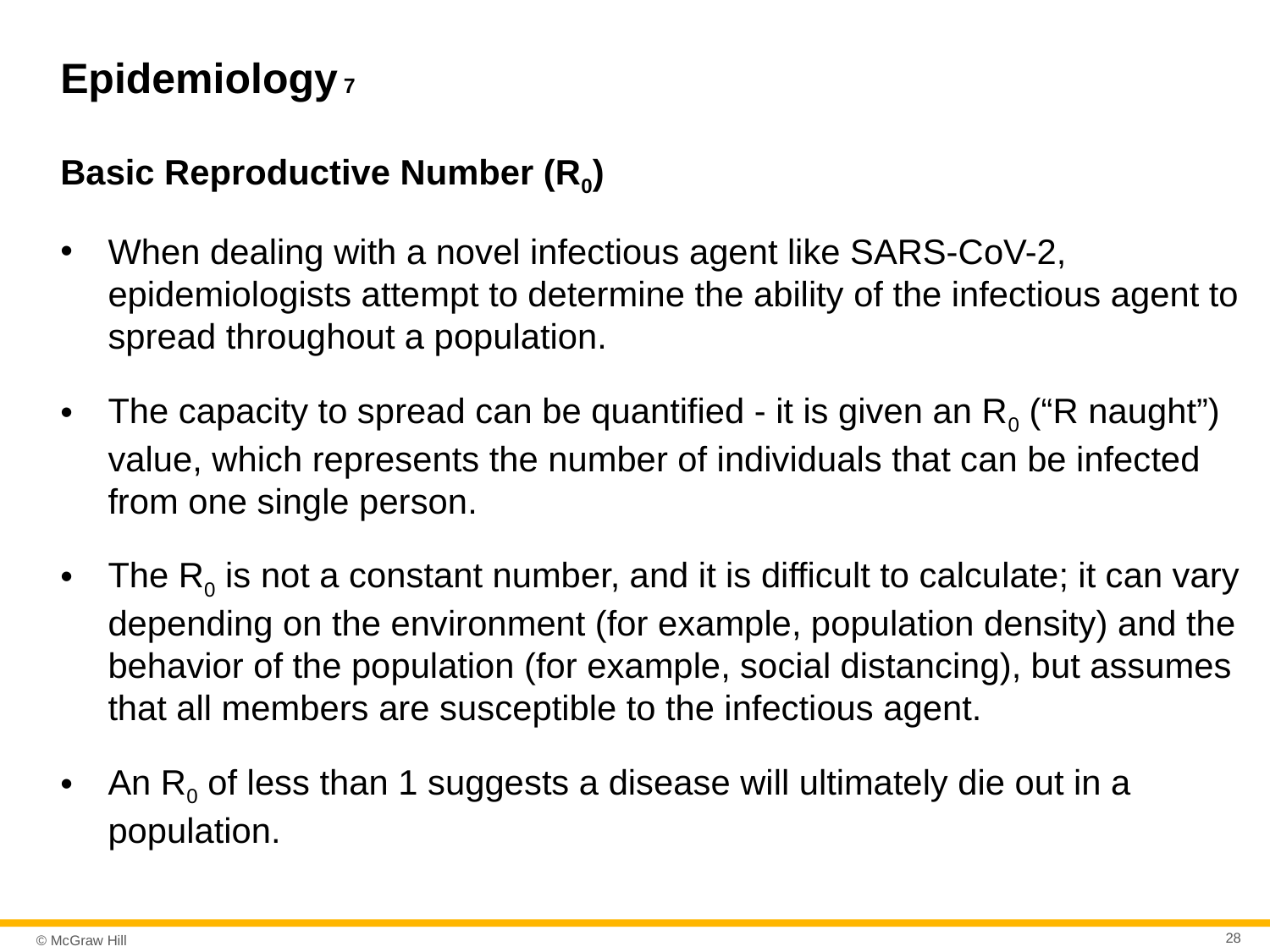

# Epidemiology 7
Basic Reproductive Number (R0)
When dealing with a novel infectious agent like SARS-CoV-2, epidemiologists attempt to determine the ability of the infectious agent to spread throughout a population.
The capacity to spread can be quantified - it is given an R0 (“R naught”) value, which represents the number of individuals that can be infected from one single person.
The R0 is not a constant number, and it is difficult to calculate; it can vary depending on the environment (for example, population density) and the behavior of the population (for example, social distancing), but assumes that all members are susceptible to the infectious agent.
An R0 of less than 1 suggests a disease will ultimately die out in a population.